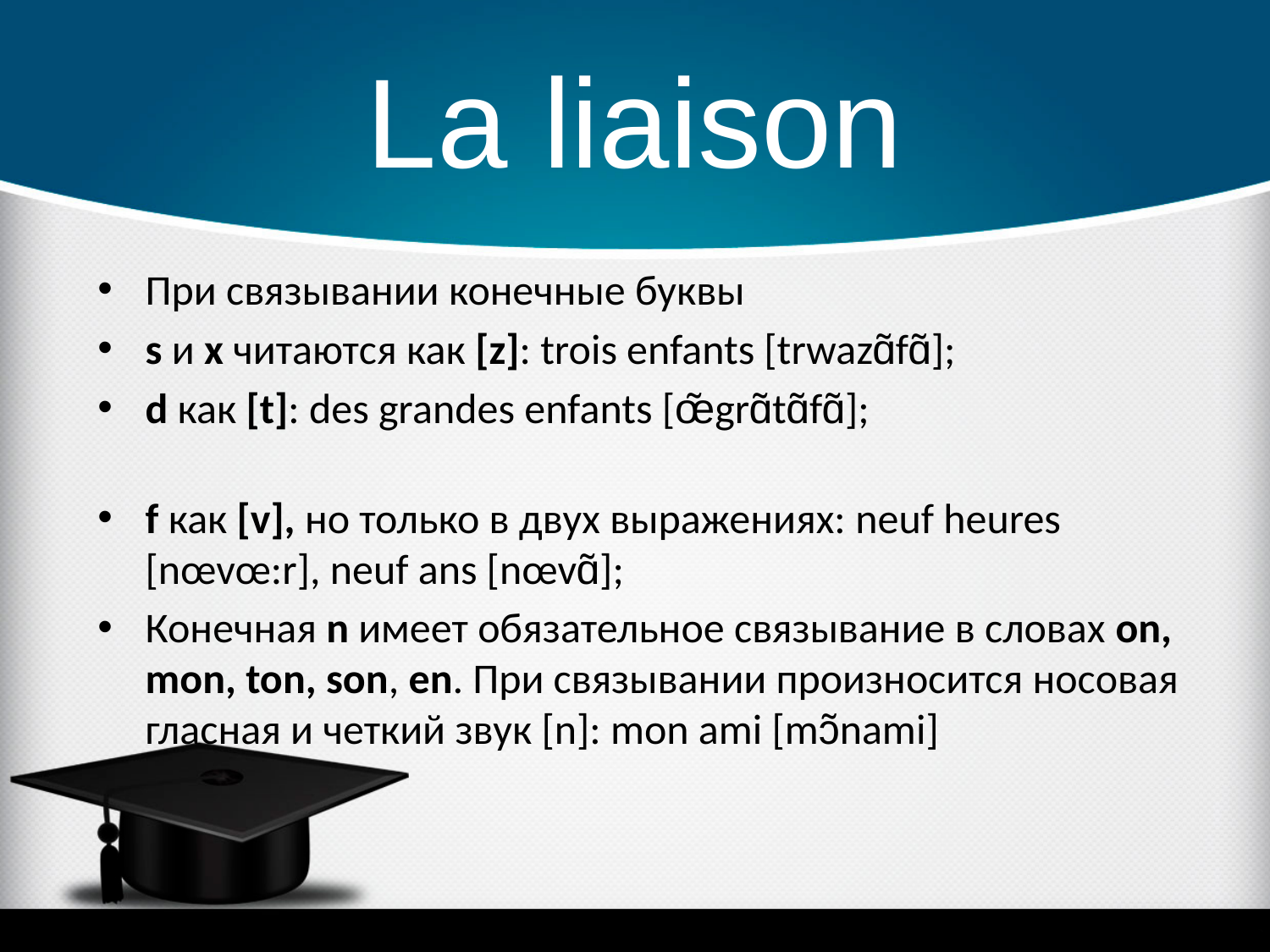

# La liaison
При связывании конечные буквы
s и x читаются как [z]: trois enfants [trwazɑ̃fɑ̃];
d как [t]: des grandes enfants [œ̃grɑ̃tɑ̃fɑ̃];
f как [v], но только в двух выражениях: neuf heures [nœvœ:r], neuf ans [nœvɑ̃];
Конечная n имеет обязательное связывание в словах on, mon, ton, son, en. При связывании произносится носовая гласная и четкий звук [n]: mon ami [mɔ̃nami]